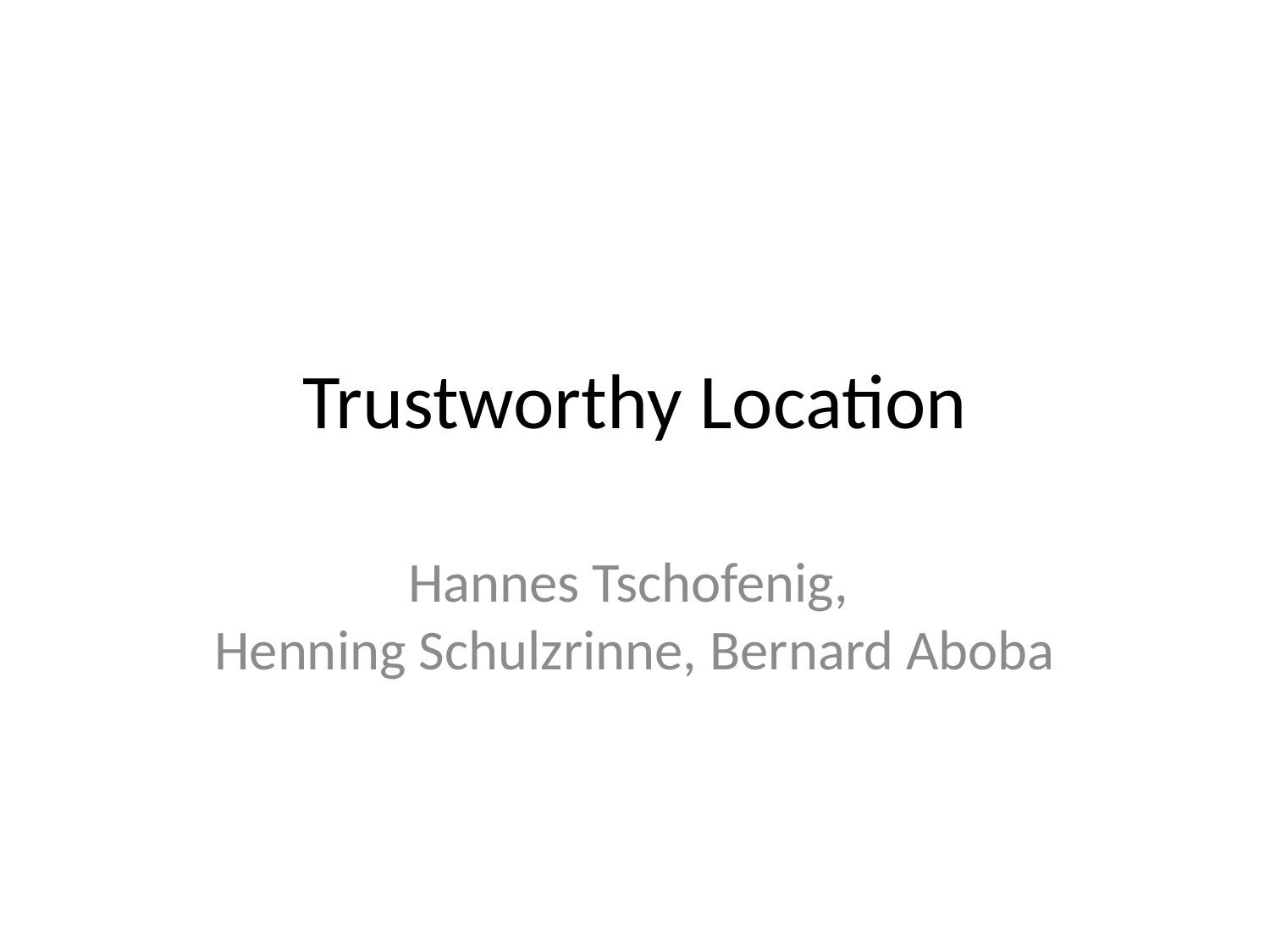

# Trustworthy Location
Hannes Tschofenig,
Henning Schulzrinne, Bernard Aboba